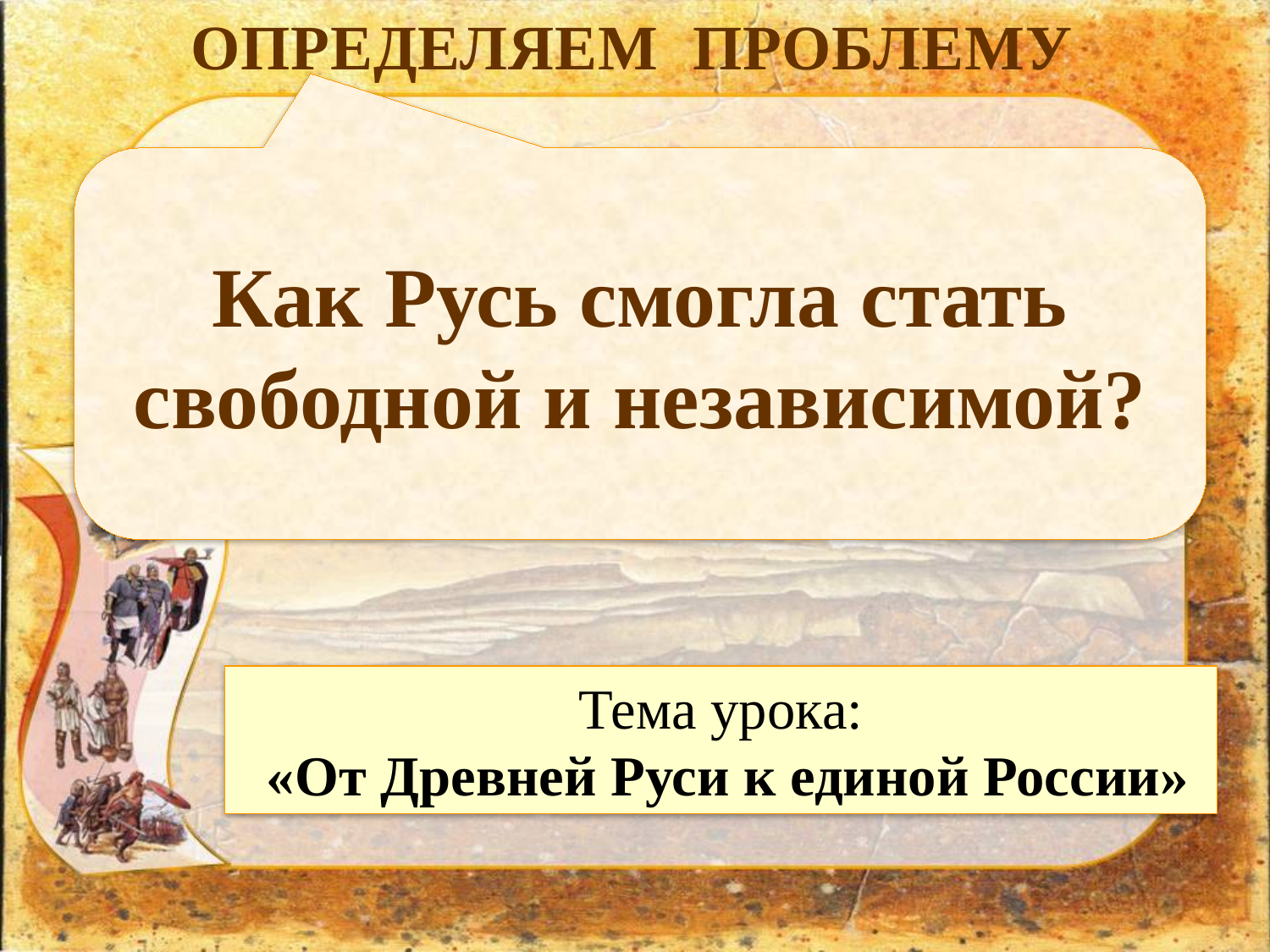

ОПРЕДЕЛЯЕМ  ПРОБЛЕМУ
Как Русь смогла стать свободной и независимой?
Тема урока:
 «От Древней Руси к единой России»